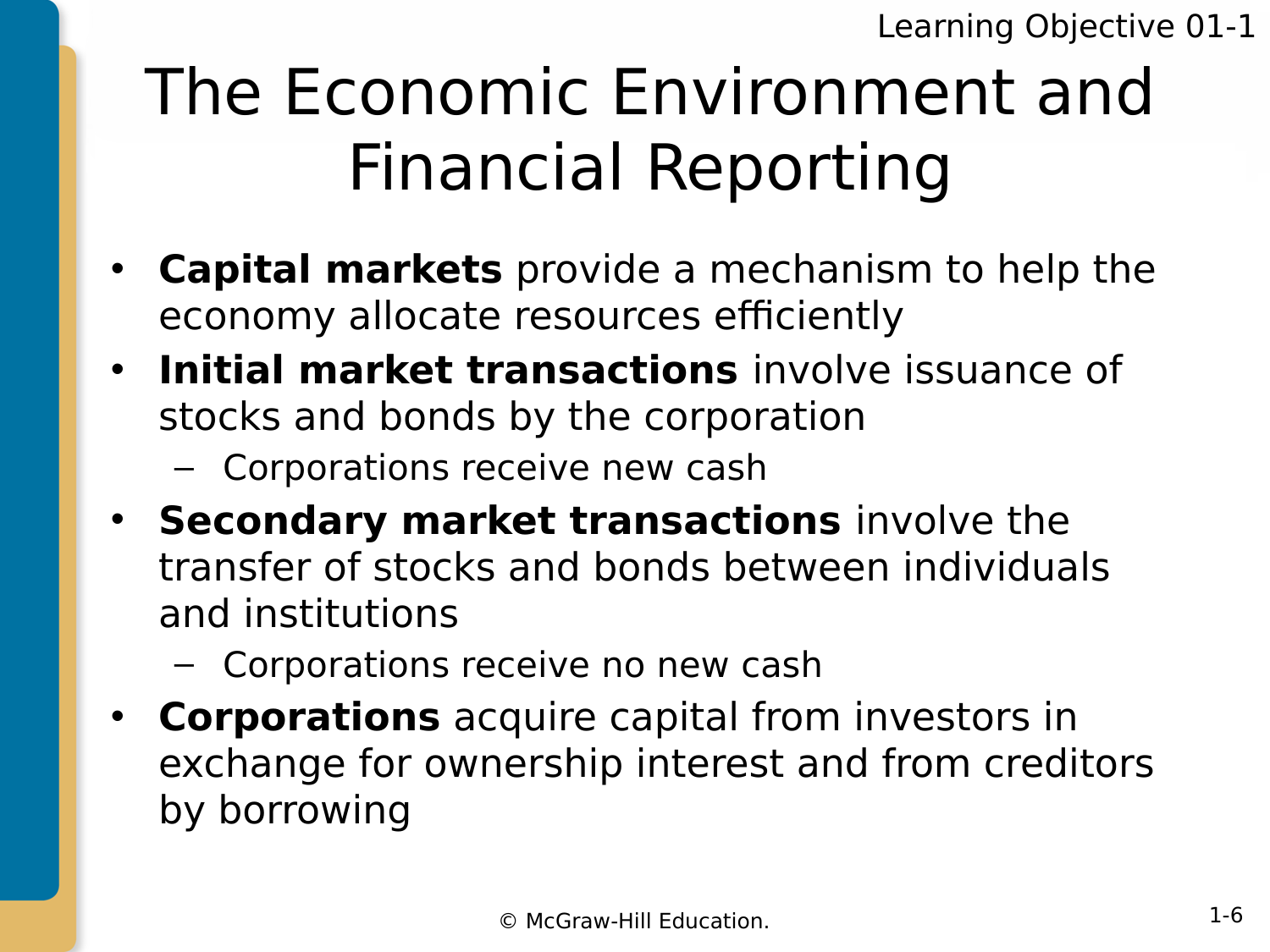

Learning Objective 01-1
# The Economic Environment and Financial Reporting
Capital markets provide a mechanism to help the economy allocate resources efficiently
Initial market transactions involve issuance of stocks and bonds by the corporation
Corporations receive new cash
Secondary market transactions involve the transfer of stocks and bonds between individuals and institutions
Corporations receive no new cash
Corporations acquire capital from investors in exchange for ownership interest and from creditors by borrowing